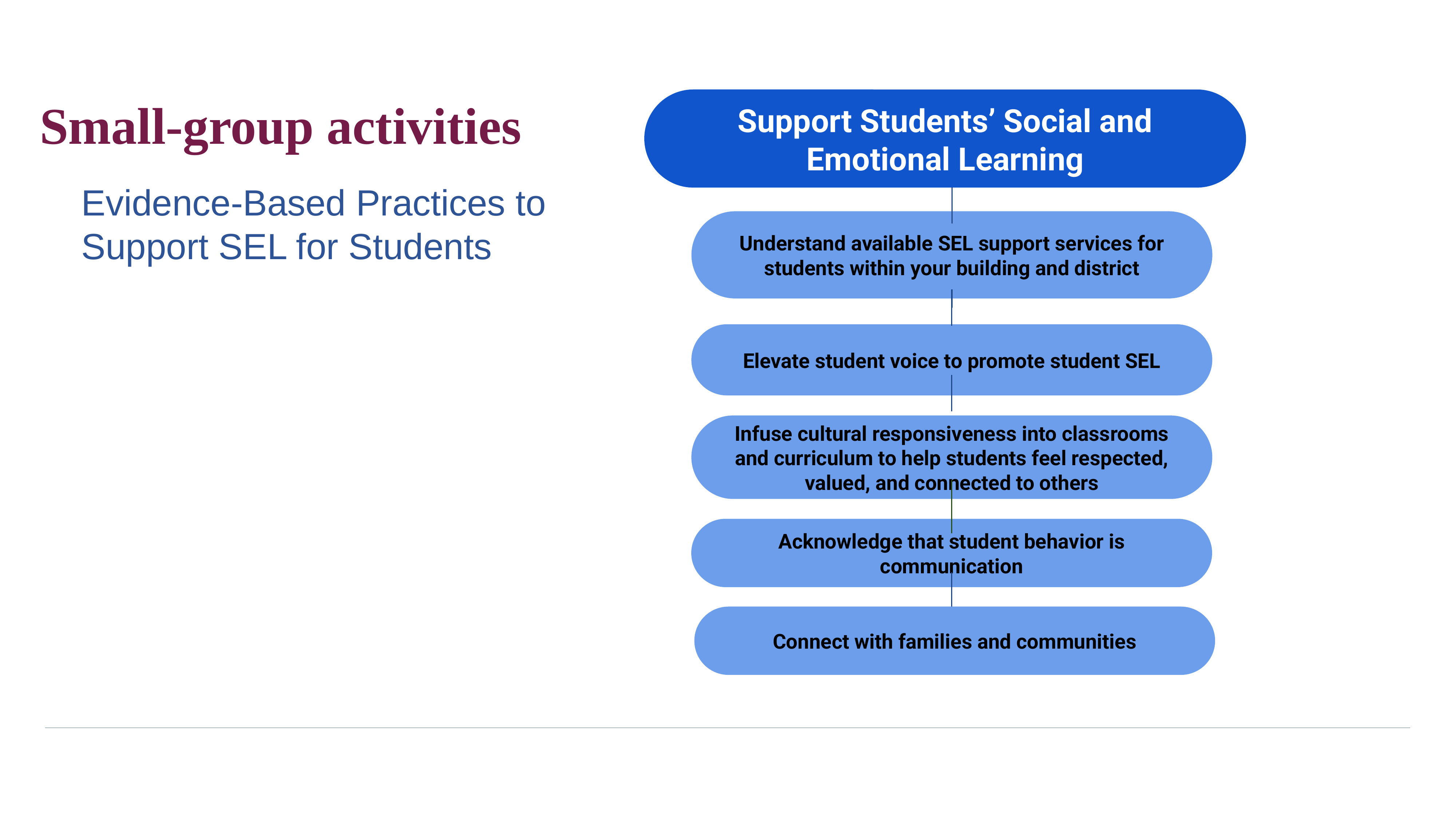

# Small-group activities
Support Students’ Social and Emotional Learning
Evidence-Based Practices to Support SEL for Students
Understand available SEL support services for students within your building and district
Elevate student voice to promote student SEL
Infuse cultural responsiveness into classrooms and curriculum to help students feel respected, valued, and connected to others
Acknowledge that student behavior is communication
Connect with families and communities